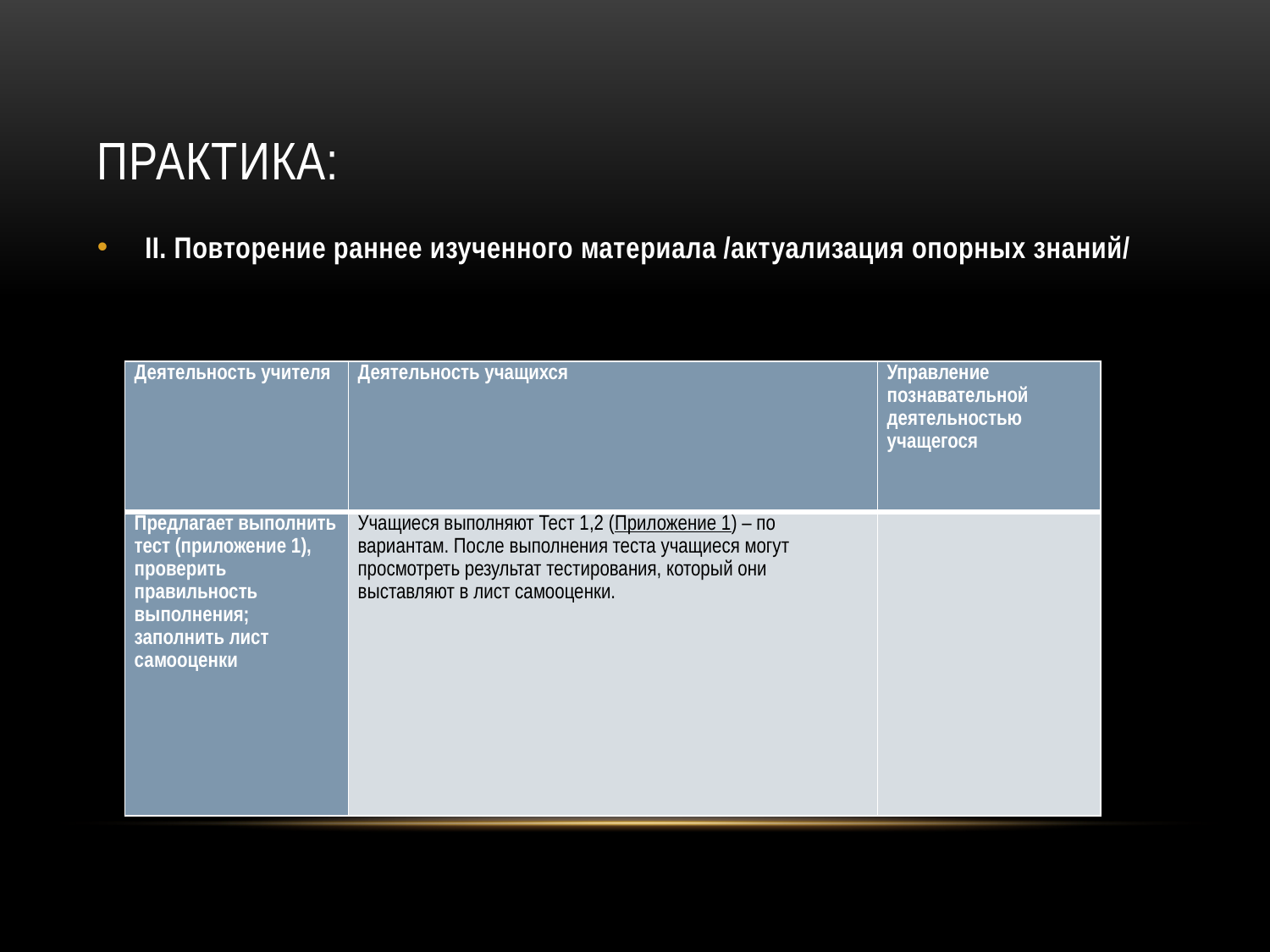

# Практика:
II. Повторение раннее изученного материала /актуализация опорных знаний/

| Деятельность учителя | Деятельность учащихся | Управление познавательной деятельностью учащегося |
| --- | --- | --- |
| Предлагает выполнить тест (приложение 1), проверить правильность выполнения; заполнить лист самооценки | Учащиеся выполняют Тест 1,2 (Приложение 1) – по вариантам. После выполнения теста учащиеся могут просмотреть результат тестирования, который они выставляют в лист самооценки. |  |